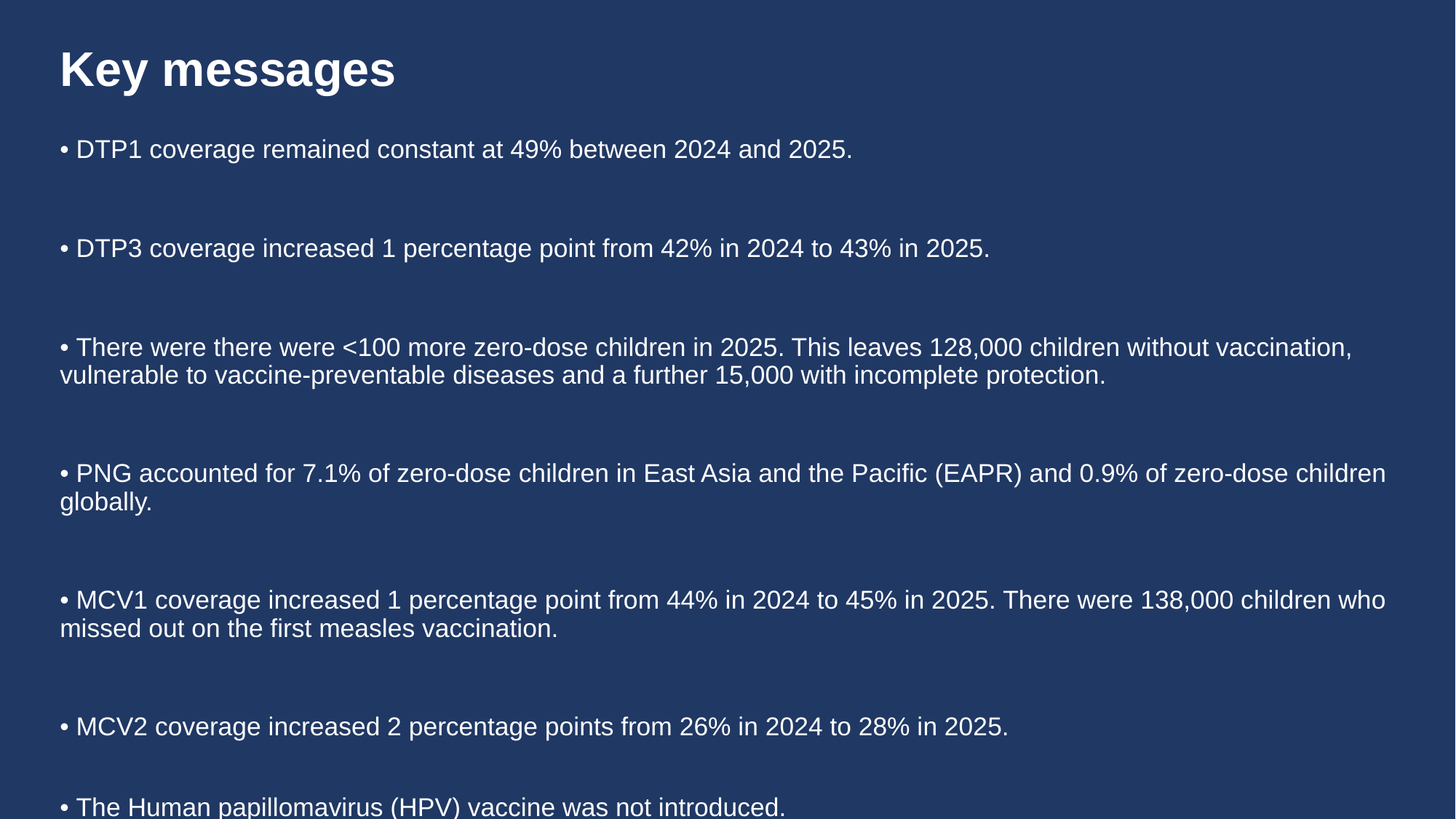

# Key messages
• DTP1 coverage remained constant at 49% between 2024 and 2025.

• DTP3 coverage increased 1 percentage point from 42% in 2024 to 43% in 2025.

• There were there were <100 more zero-dose children in 2025. This leaves 128,000 children without vaccination, vulnerable to vaccine-preventable diseases and a further 15,000 with incomplete protection.

• PNG accounted for 7.1% of zero-dose children in East Asia and the Pacific (EAPR) and 0.9% of zero-dose children globally.

• MCV1 coverage increased 1 percentage point from 44% in 2024 to 45% in 2025. There were 138,000 children who missed out on the first measles vaccination.

• MCV2 coverage increased 2 percentage points from 26% in 2024 to 28% in 2025.

• The Human papillomavirus (HPV) vaccine was not introduced.